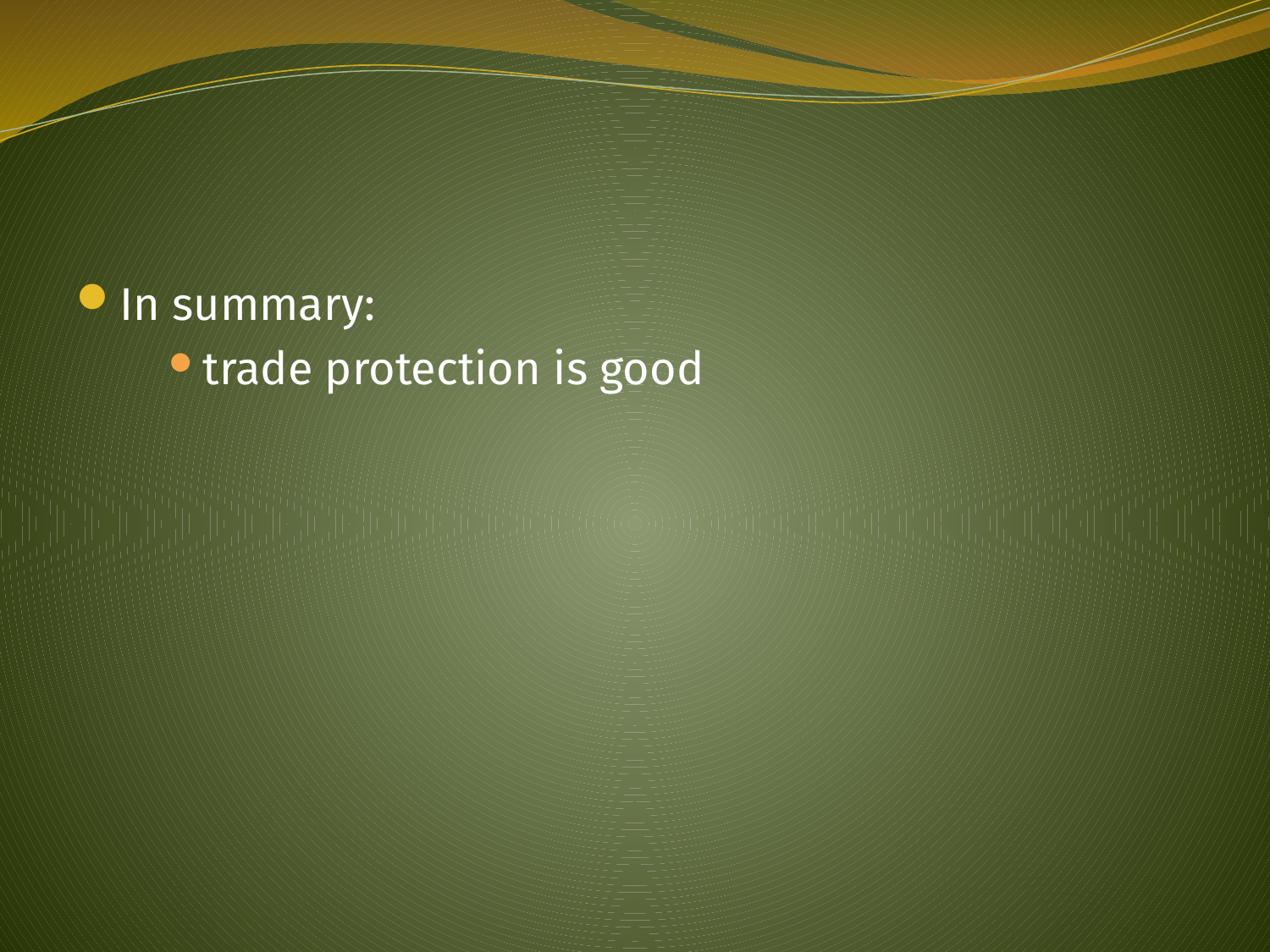

#
In summary:
trade protection is good